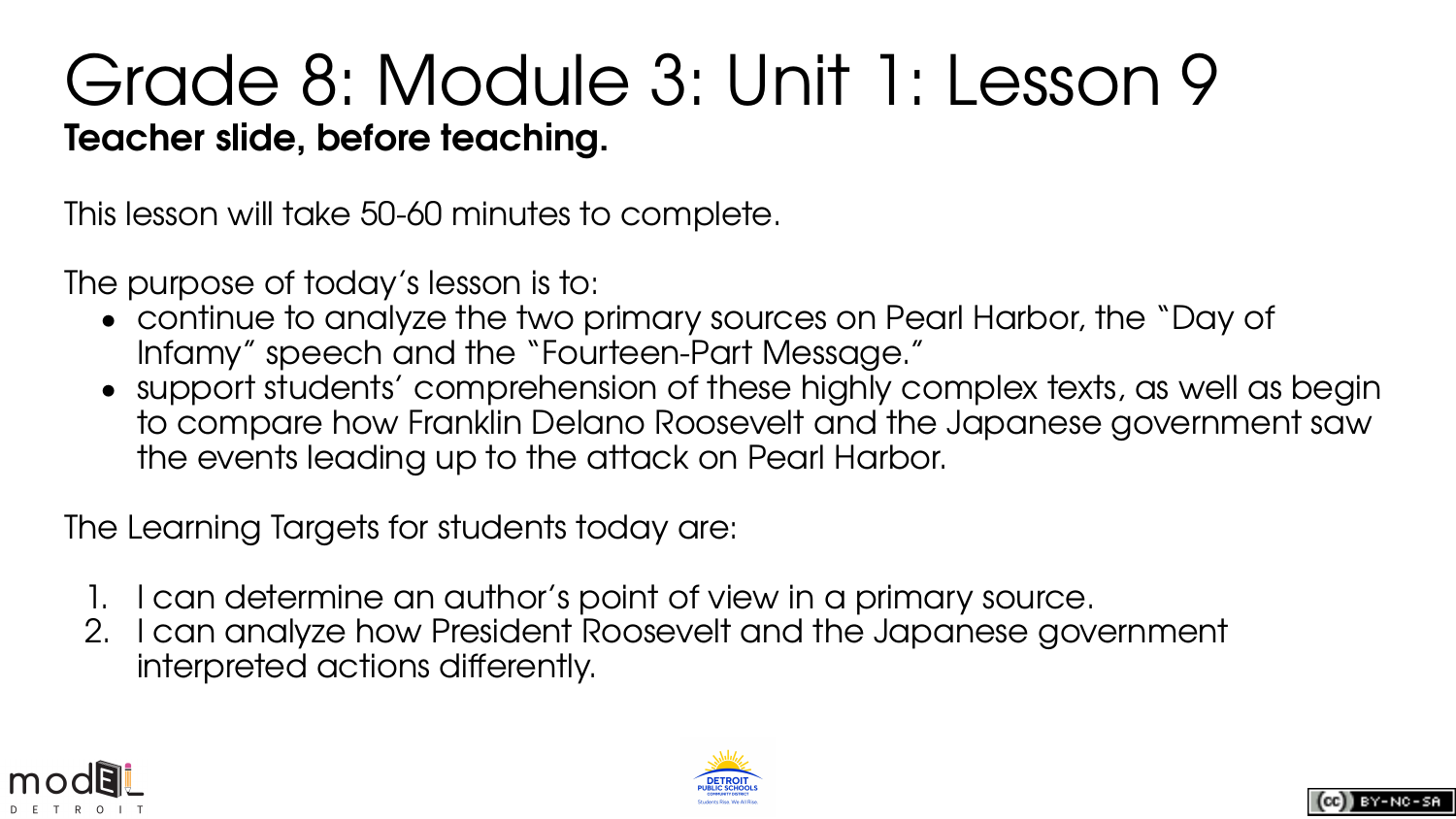

# Grade 8: Module 3: Unit 1: Lesson 9
Teacher slide, before teaching.
This lesson will take 50-60 minutes to complete.

The purpose of today’s lesson is to:
• 	continue to analyze the two primary sources on Pearl Harbor, the “Day of Infamy” speech and the “Fourteen-Part Message.”
• 	support students’ comprehension of these highly complex texts, as well as begin to compare how Franklin Delano Roosevelt and the Japanese government saw the events leading up to the attack on Pearl Harbor.

The Learning Targets for students today are:

I can determine an author’s point of view in a primary source.
I can analyze how President Roosevelt and the Japanese government interpreted actions differently.